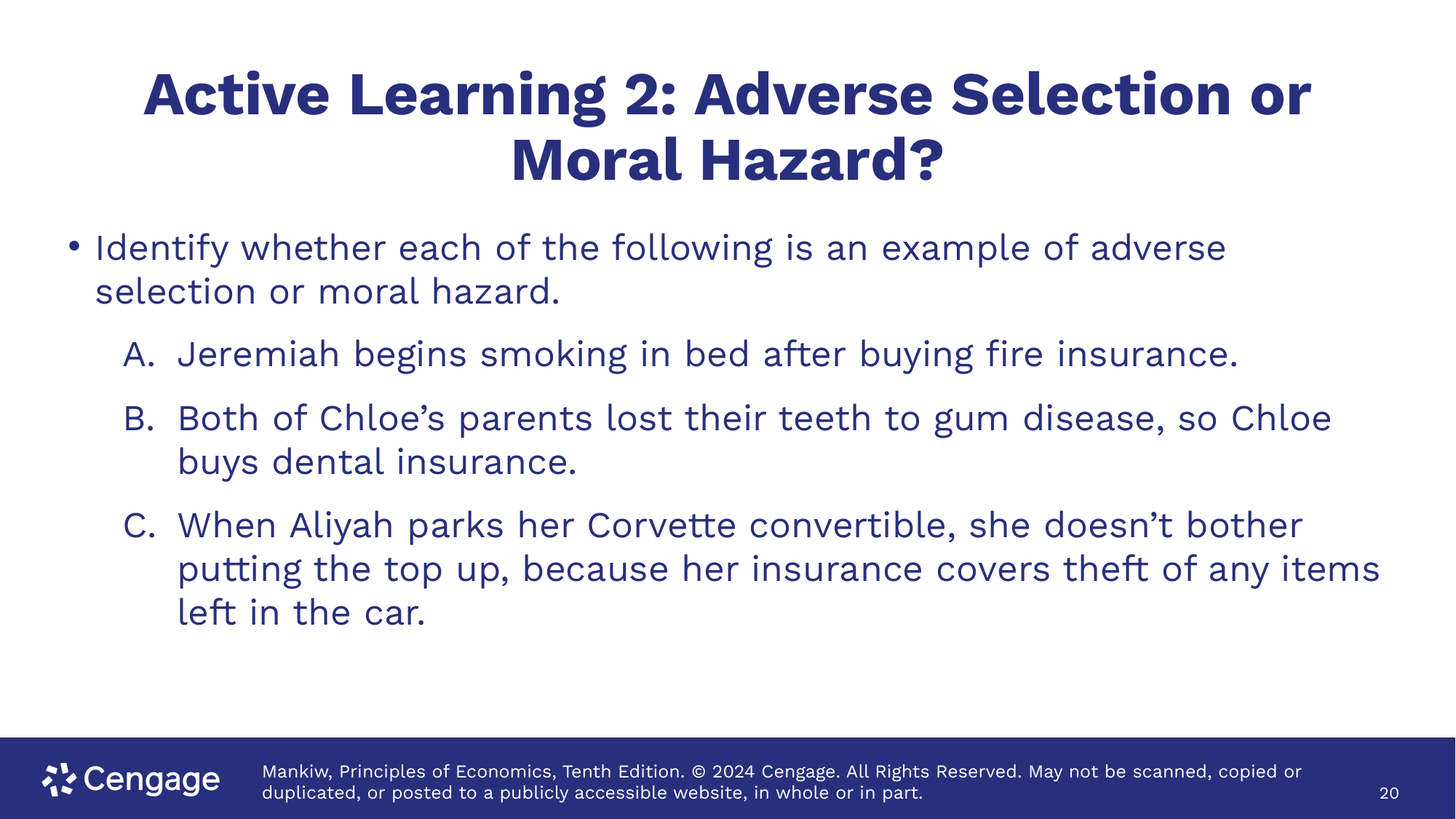

# Active Learning 2: Adverse Selection or Moral Hazard?
Identify whether each of the following is an example of adverse selection or moral hazard.
Jeremiah begins smoking in bed after buying fire insurance.
Both of Chloe’s parents lost their teeth to gum disease, so Chloe buys dental insurance.
When Aliyah parks her Corvette convertible, she doesn’t bother putting the top up, because her insurance covers theft of any items left in the car.